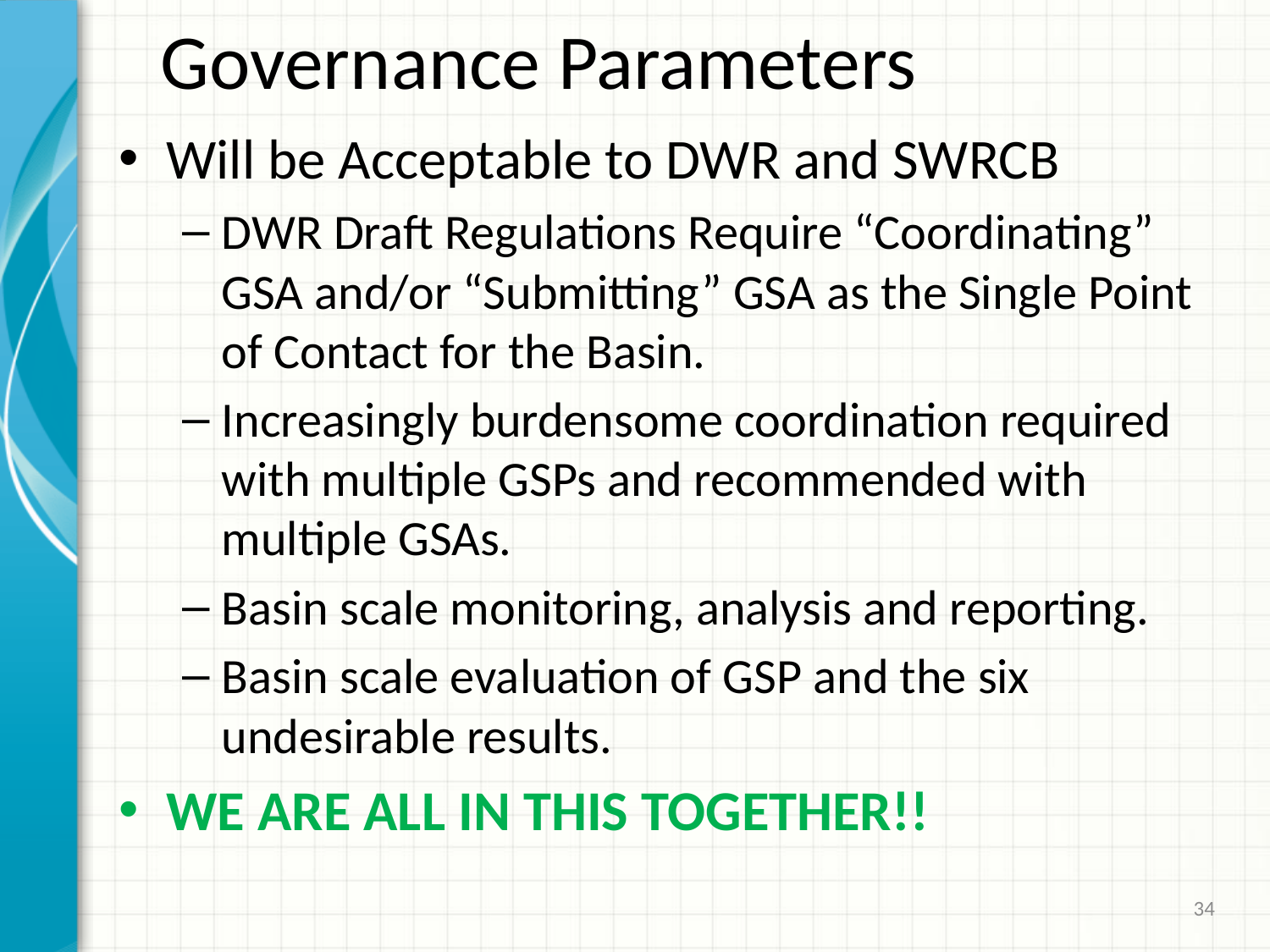

# Governance Parameters
Will be Acceptable to DWR and SWRCB
DWR Draft Regulations Require “Coordinating” GSA and/or “Submitting” GSA as the Single Point of Contact for the Basin.
Increasingly burdensome coordination required with multiple GSPs and recommended with multiple GSAs.
Basin scale monitoring, analysis and reporting.
Basin scale evaluation of GSP and the six undesirable results.
WE are all in this together!!

34